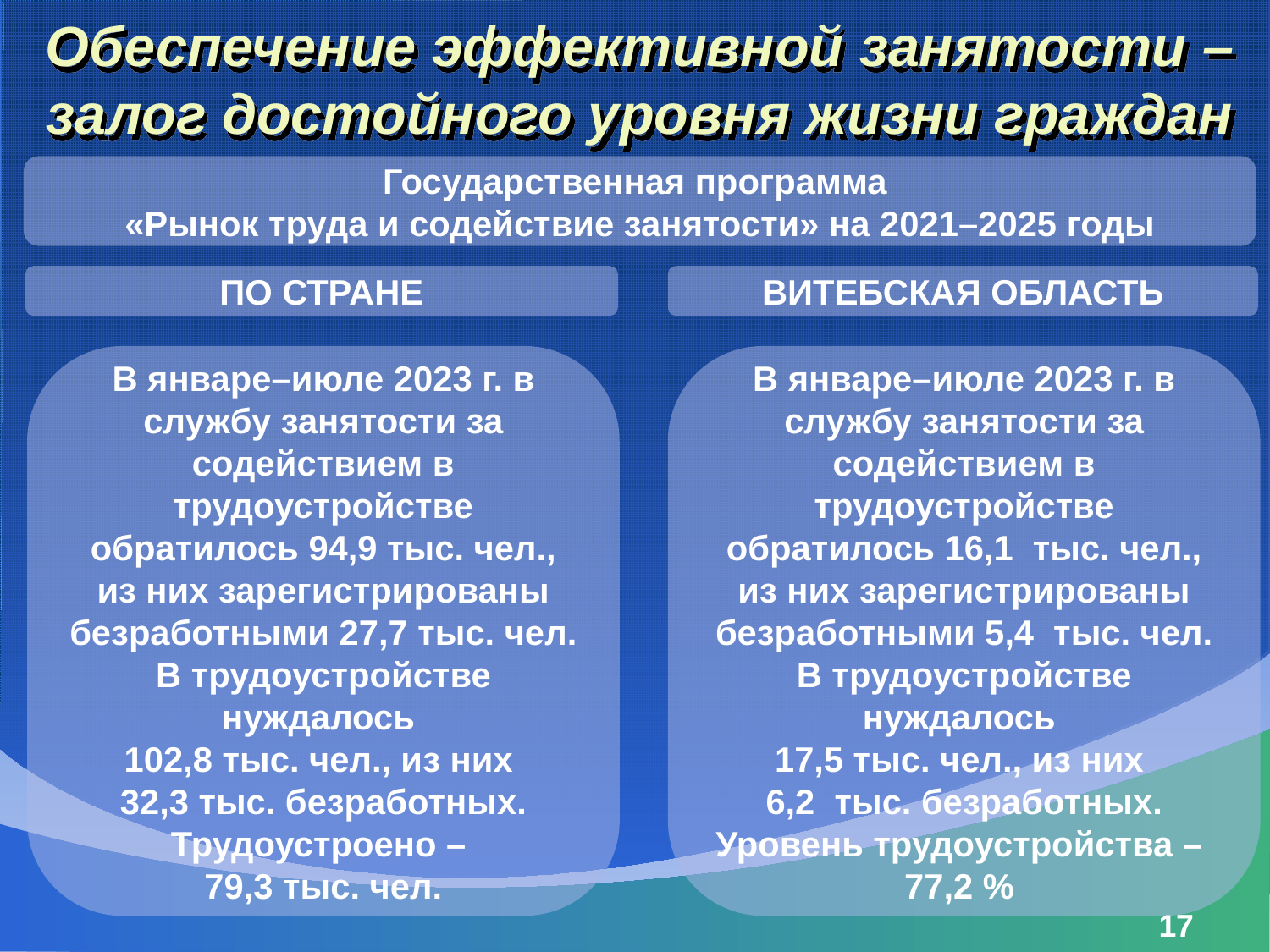

Обеспечение эффективной занятости – залог достойного уровня жизни граждан
Государственная программа
«Рынок труда и содействие занятости» на 2021–2025 годы
ПО СТРАНЕ
ВИТЕБСКАЯ ОБЛАСТЬ
В январе–июле 2023 г. в службу занятости за содействием в трудоустройстве обратилось 94,9 тыс. чел., из них зарегистрированы безработными 27,7 тыс. чел. В трудоустройстве нуждалось
102,8 тыс. чел., из них
32,3 тыс. безработных. Трудоустроено –
79,3 тыс. чел.
В январе–июле 2023 г. в службу занятости за содействием в трудоустройстве обратилось 16,1  тыс. чел., из них зарегистрированы безработными 5,4  тыс. чел. В трудоустройстве нуждалось
17,5 тыс. чел., из них
6,2  тыс. безработных. Уровень трудоустройства –
77,2 %
17